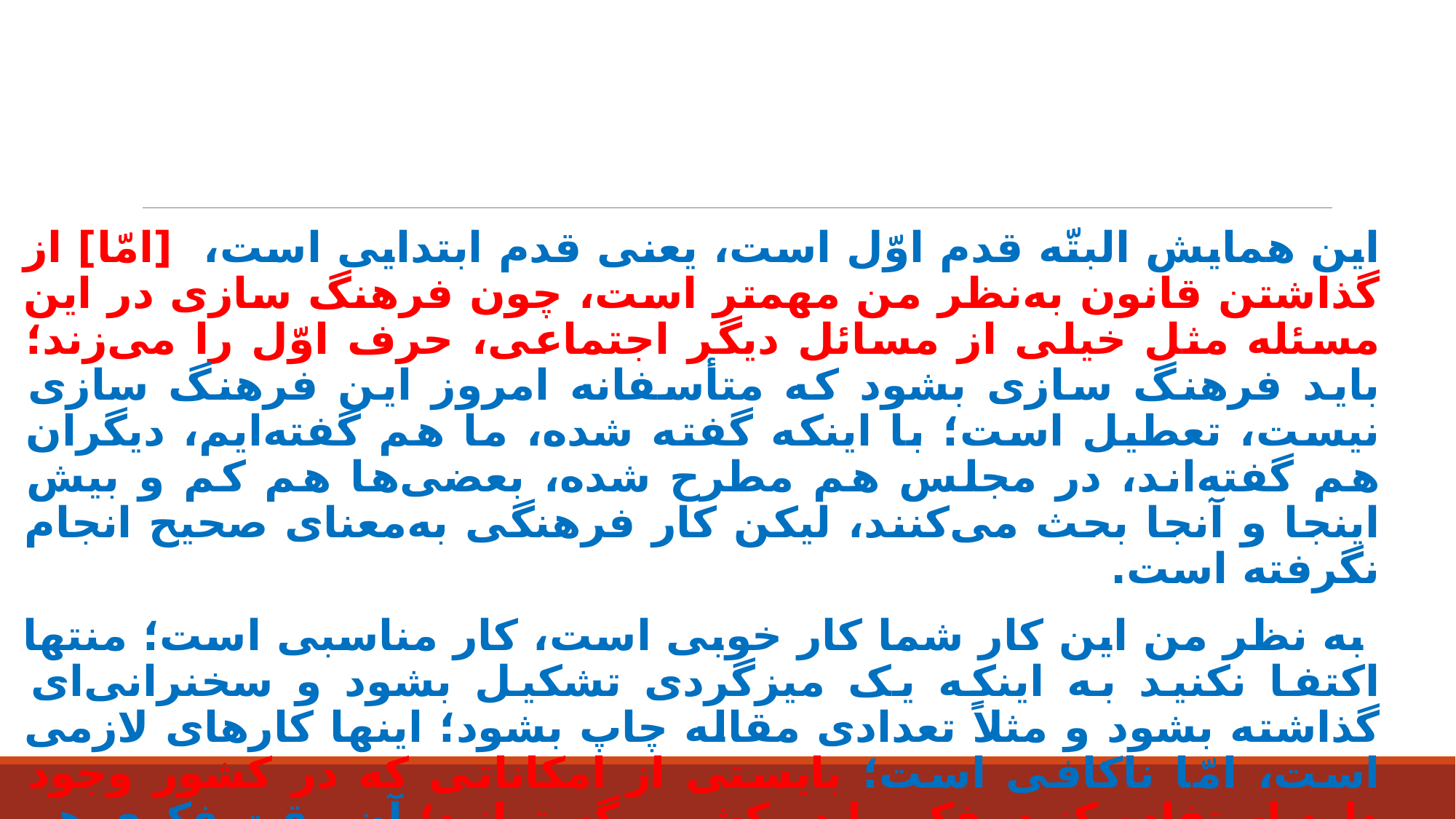

این همایش البتّه قدم اوّل است، یعنی قدم ابتدایی است،  [امّا] از گذاشتن قانون به‌نظر من مهمتر است، چون فرهنگ سازی در این مسئله مثل خیلی از مسائل دیگر اجتماعی، حرف اوّل را می‌زند؛ باید فرهنگ سازی بشود که متأسفانه امروز این فرهنگ سازی نیست، تعطیل است؛ با اینکه گفته شده، ما هم گفته‌ایم، دیگران هم گفته‌اند، در مجلس هم مطرح شده، بعضی‌ها هم کم و بیش اینجا و آنجا بحث می‌کنند، لیکن کار فرهنگی به‌معنای صحیح انجام نگرفته است.
 به نظر من این کار شما کار خوبی است، کار مناسبی است؛ منتها اکتفا نکنید به اینکه یک میزگردی تشکیل بشود و سخنرانی‌ای گذاشته بشود و مثلاً تعدادی مقاله چاپ بشود؛ اینها کارهای لازمی است، امّا ناکافی است؛ بایستی از امکاناتی که در کشور وجود دارد استفاده کنید، فکر را در کشور بگسترانید؛ آن ‌وقت فکری هم که گسترش پیدا می‌کند، باید فکر عمیق و اساسی و منطقی و قانع کننده برای هرکسی باشد؛